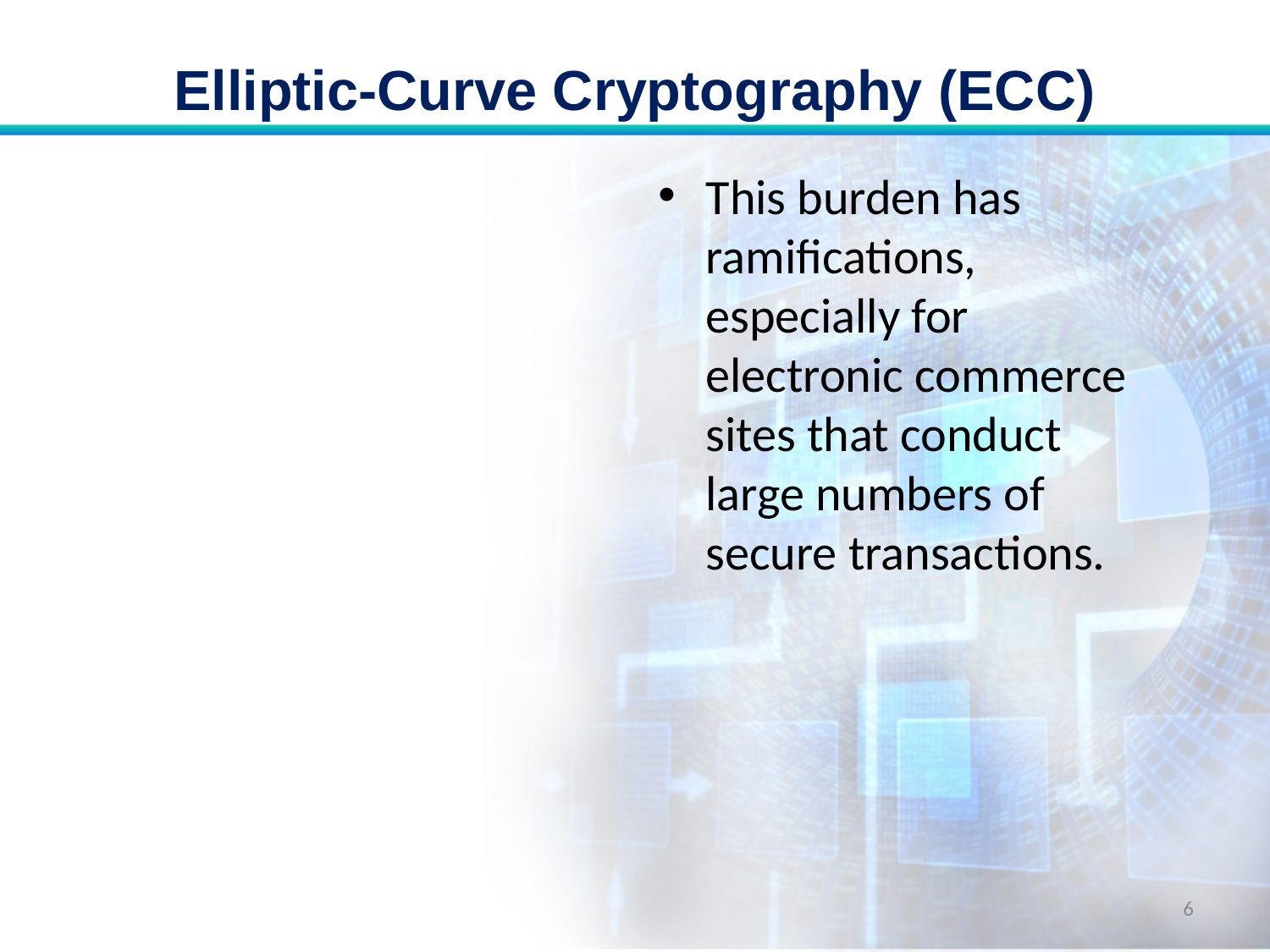

# Elliptic-Curve Cryptography (ECC)
This burden has ramifications, especially for electronic commerce sites that conduct large numbers of secure transactions.
6